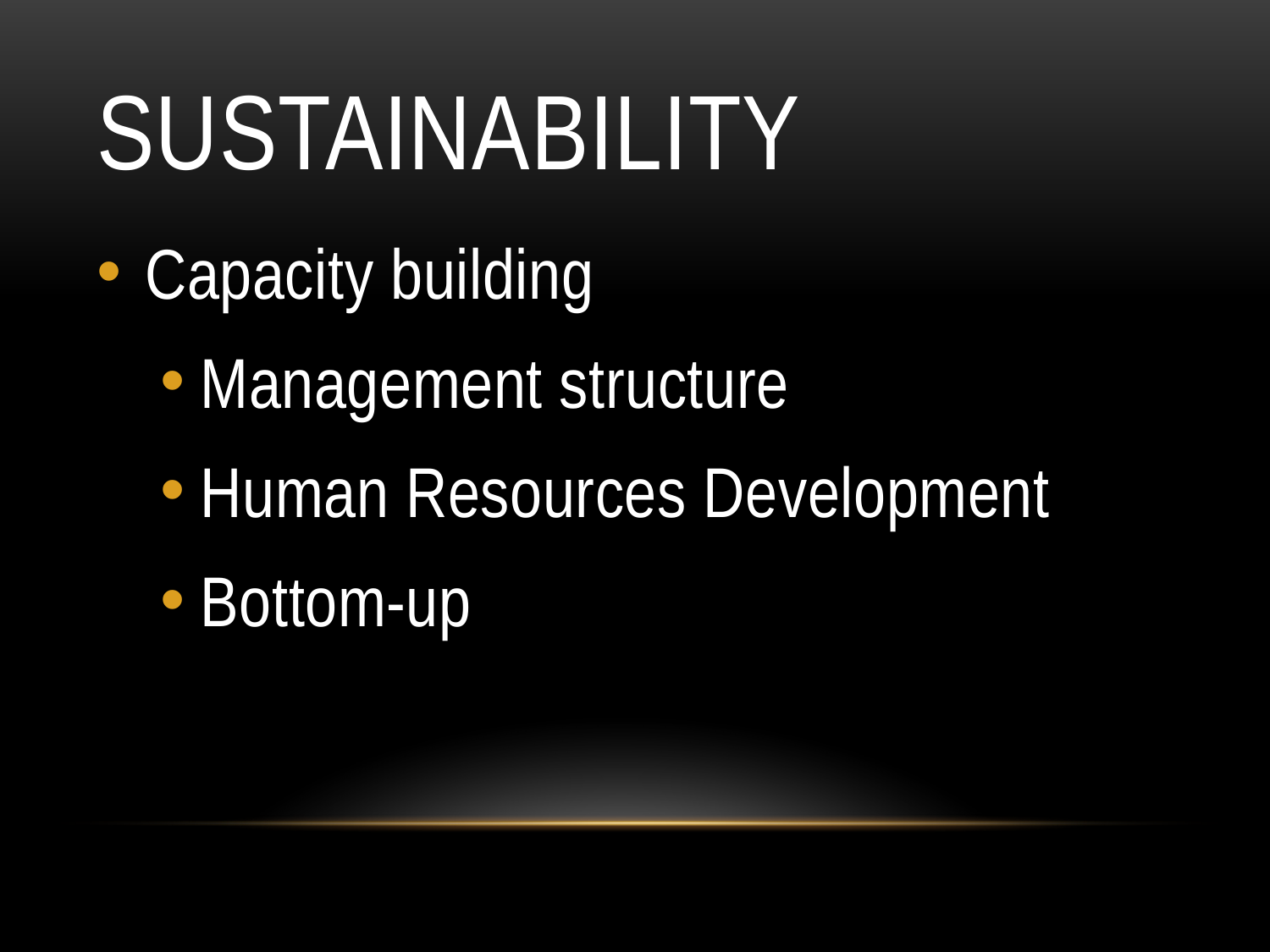

# Sustainability
Capacity building
Management structure
Human Resources Development
Bottom-up